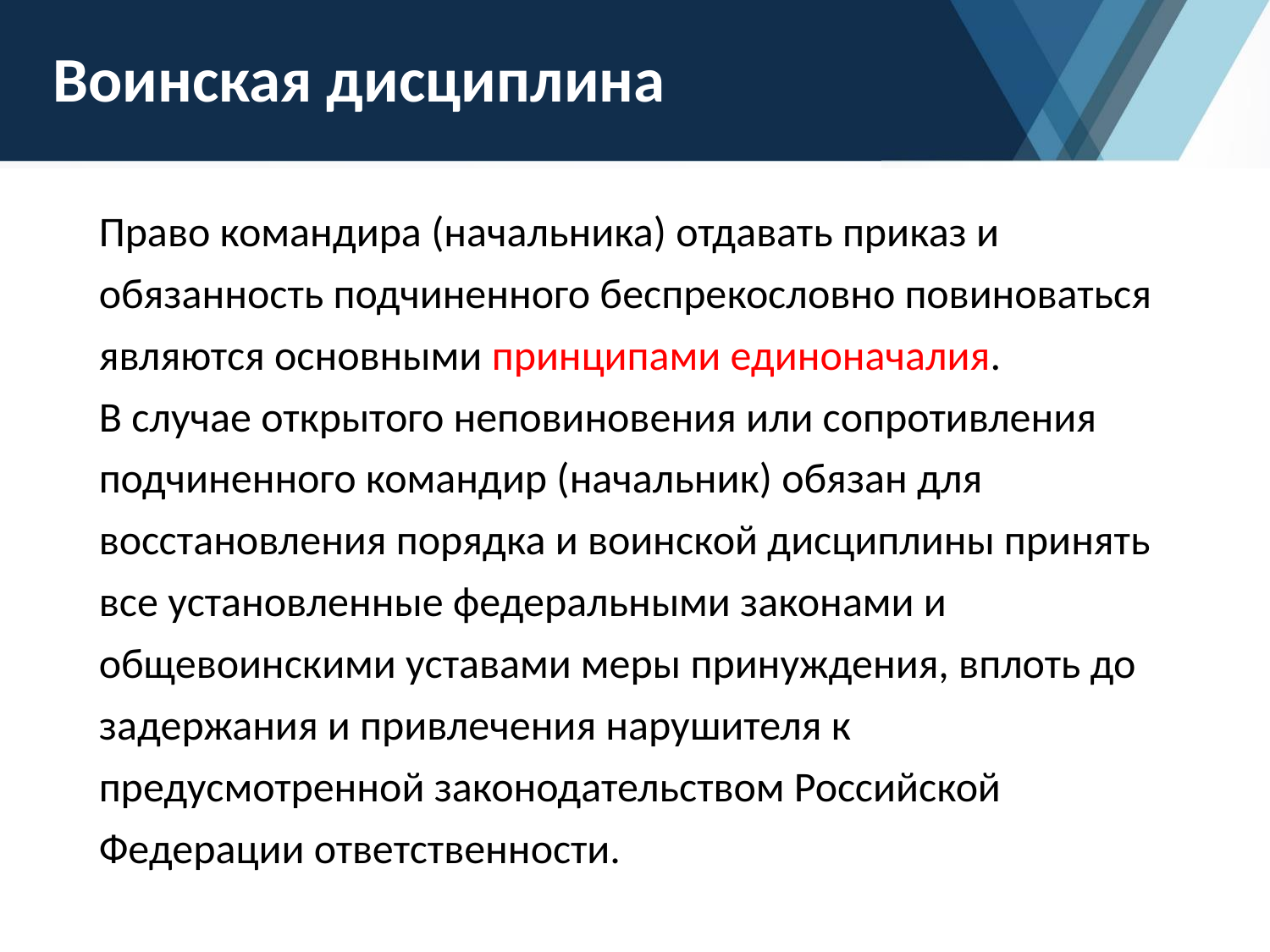

# Воинская дисциплина
Право командира (начальника) отдавать приказ и обязанность подчиненного беспрекословно повиноваться являются основными принципами единоначалия.
В случае открытого неповиновения или сопротивления подчиненного командир (начальник) обязан для восстановления порядка и воинской дисциплины принять все установленные федеральными законами и общевоинскими уставами меры принуждения, вплоть до задержания и привлечения нарушителя к предусмотренной законодательством Российской Федерации ответственности.